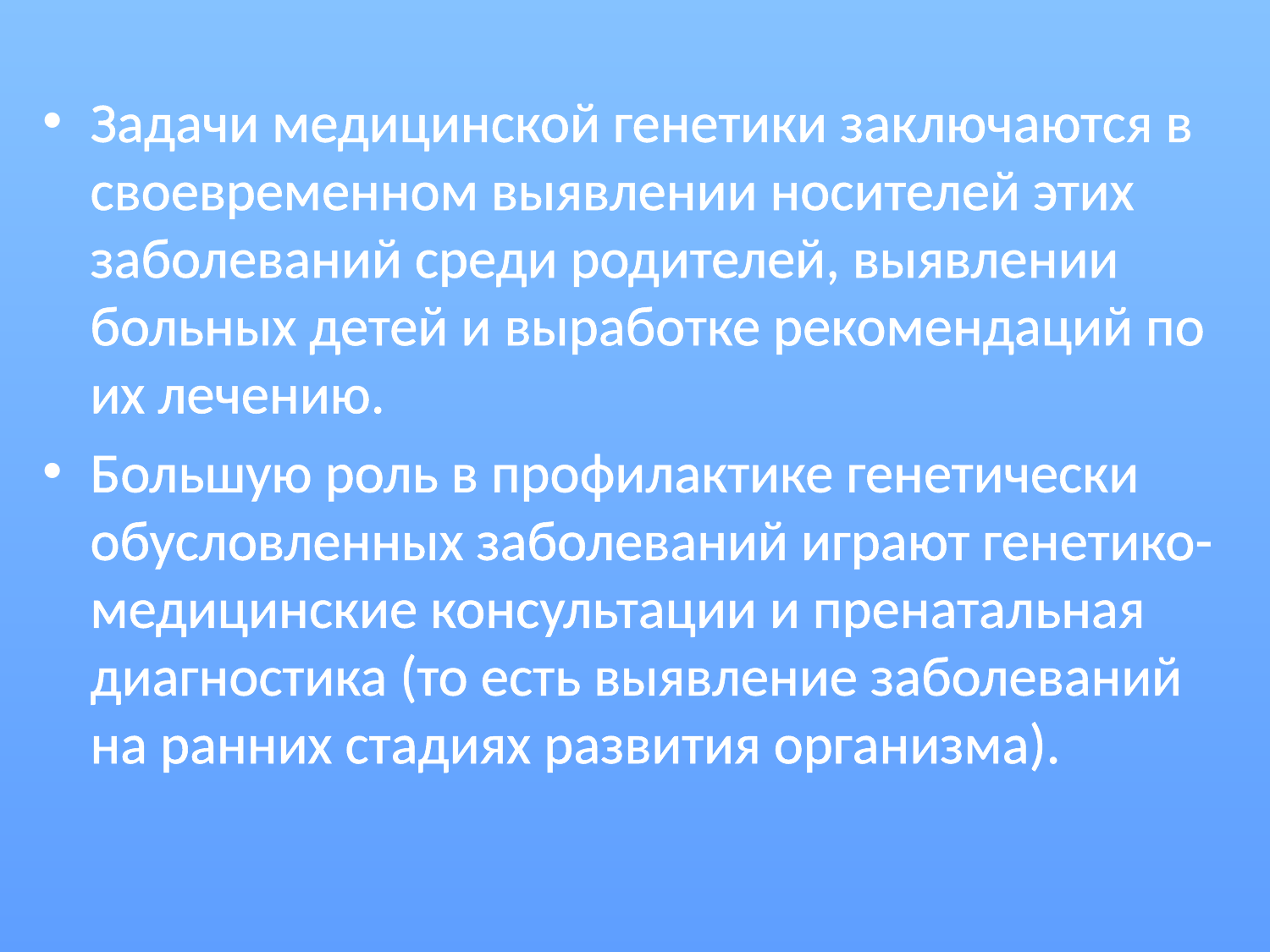

Задачи медицинской генетики заключаются в своевременном выявлении носителей этих заболеваний среди родителей, выявлении больных детей и выработке рекомендаций по их лечению.
Большую роль в профилактике генетически обусловленных заболеваний играют генетико-медицинские консультации и пренатальная диагностика (то есть выявление заболеваний на ранних стадиях развития организма).